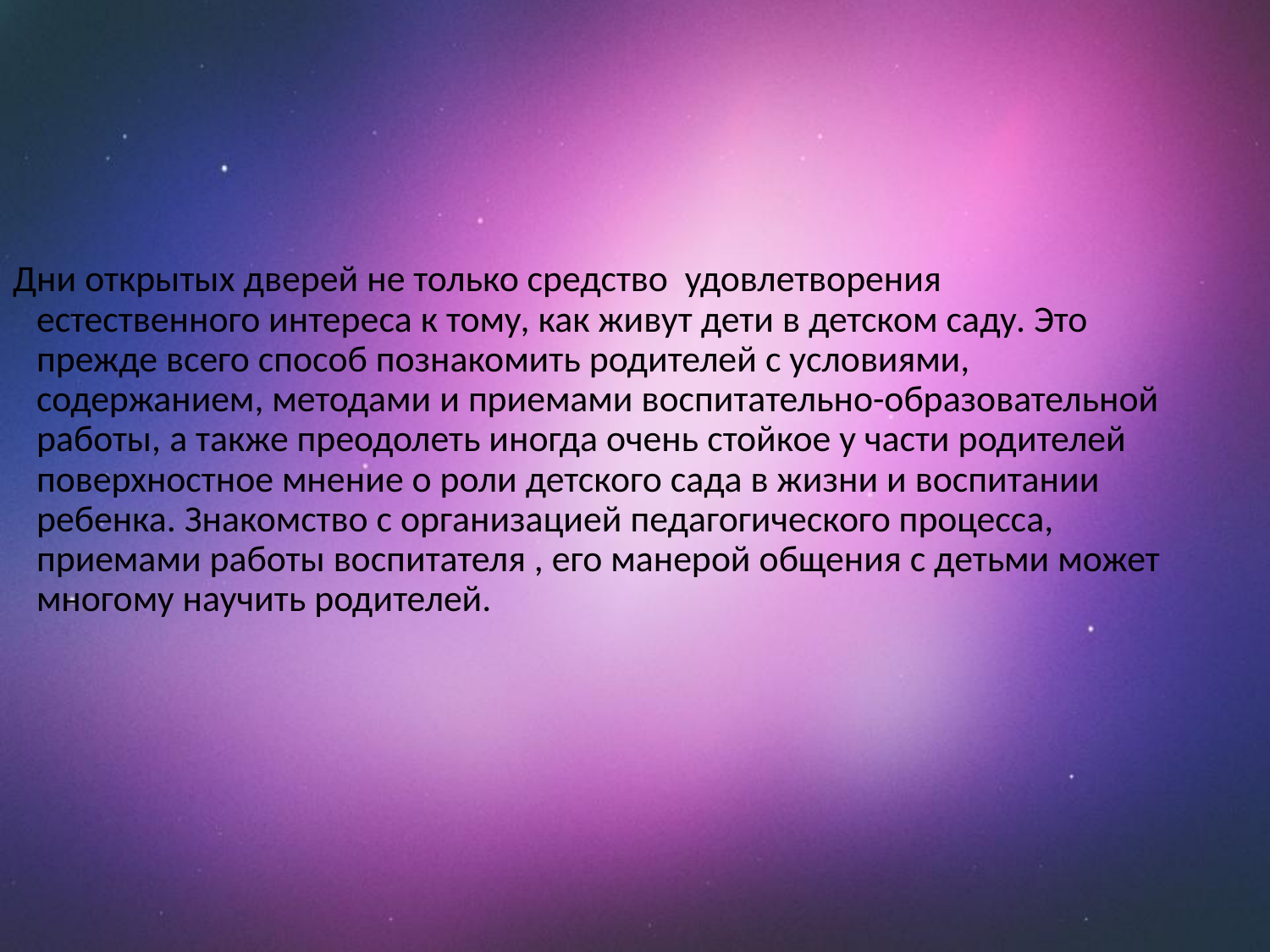

Дни открытых дверей не только средство  удовлетворения естественного интереса к тому, как живут дети в детском саду. Это прежде всего способ познакомить родителей с условиями, содержанием, методами и приемами воспитательно-образовательной  работы, а также преодолеть иногда очень стойкое у части родителей поверхностное мнение о роли детского сада в жизни и воспитании ребенка. Знакомство с организацией педагогического процесса, приемами работы воспитателя , его манерой общения с детьми может многому научить родителей.